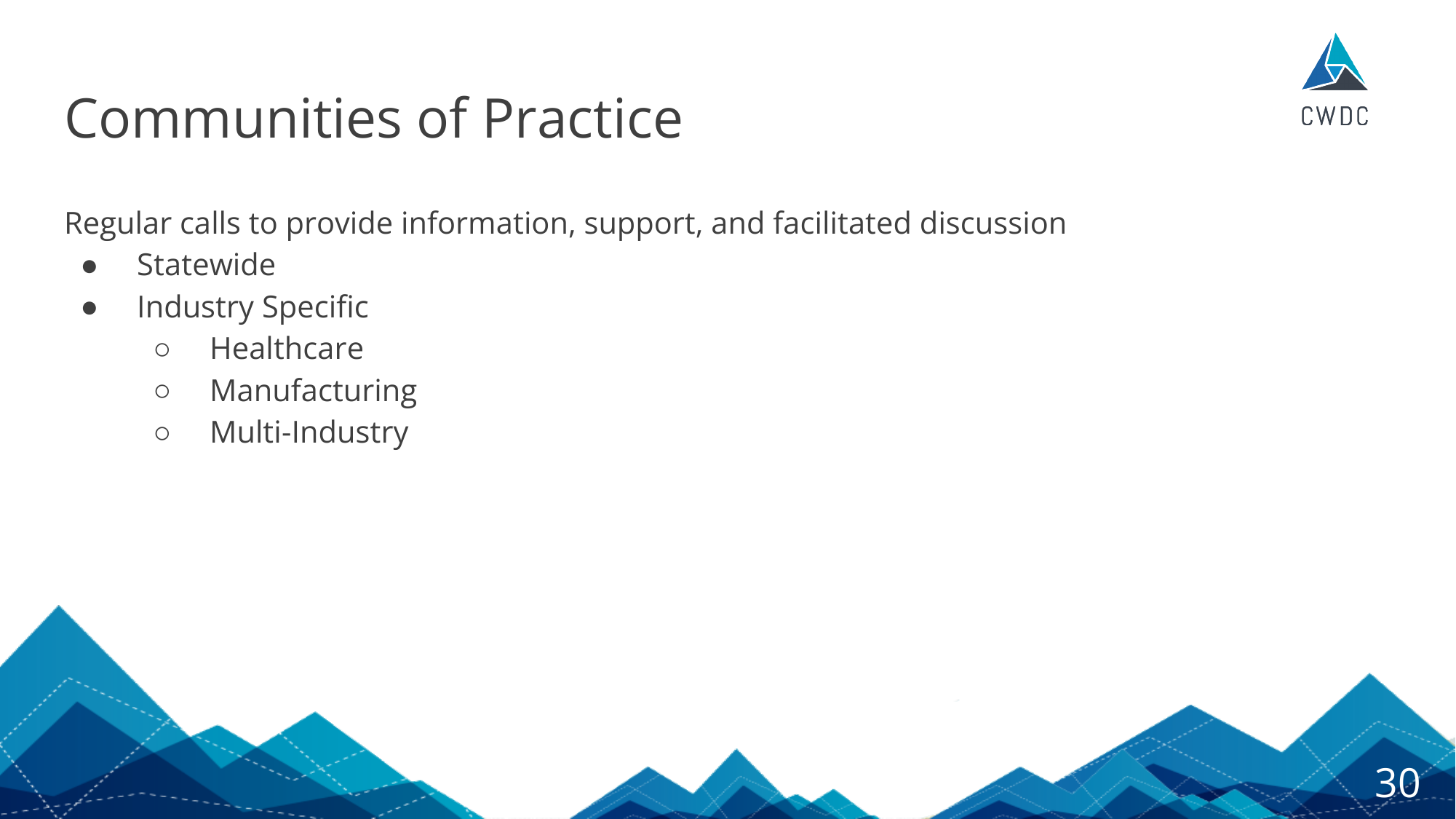

# Communities of Practice
Regular calls to provide information, support, and facilitated discussion
Statewide
Industry Specific
Healthcare
Manufacturing
Multi-Industry

30